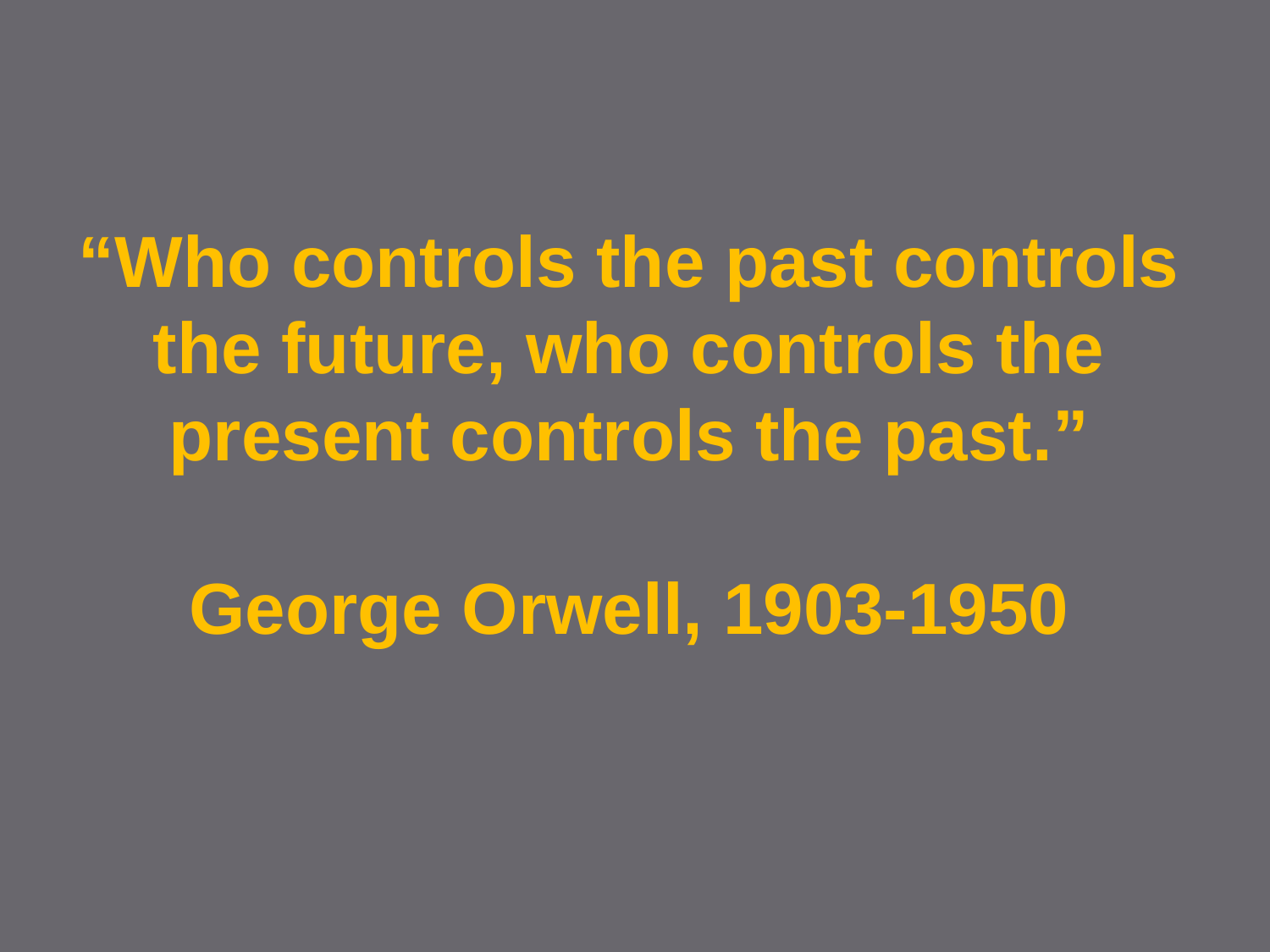

# “Who controls the past controls the future, who controls the present controls the past.” George Orwell, 1903-1950